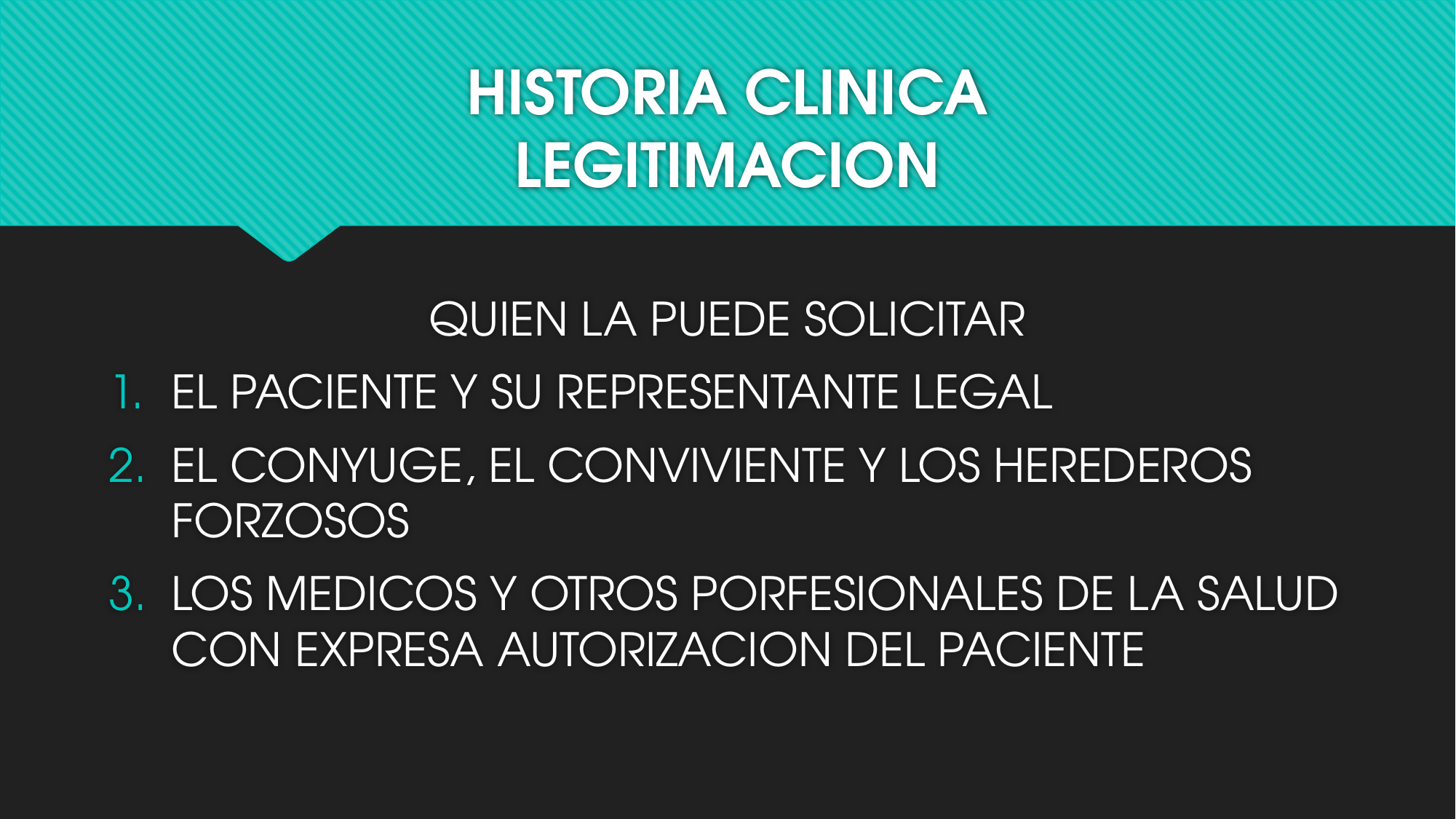

# HISTORIA CLINICA LEGITIMACION
QUIEN LA PUEDE SOLICITAR
EL PACIENTE Y SU REPRESENTANTE LEGAL
EL CONYUGE, EL CONVIVIENTE Y LOS HEREDEROS FORZOSOS
LOS MEDICOS Y OTROS PORFESIONALES DE LA SALUD CON EXPRESA AUTORIZACION DEL PACIENTE